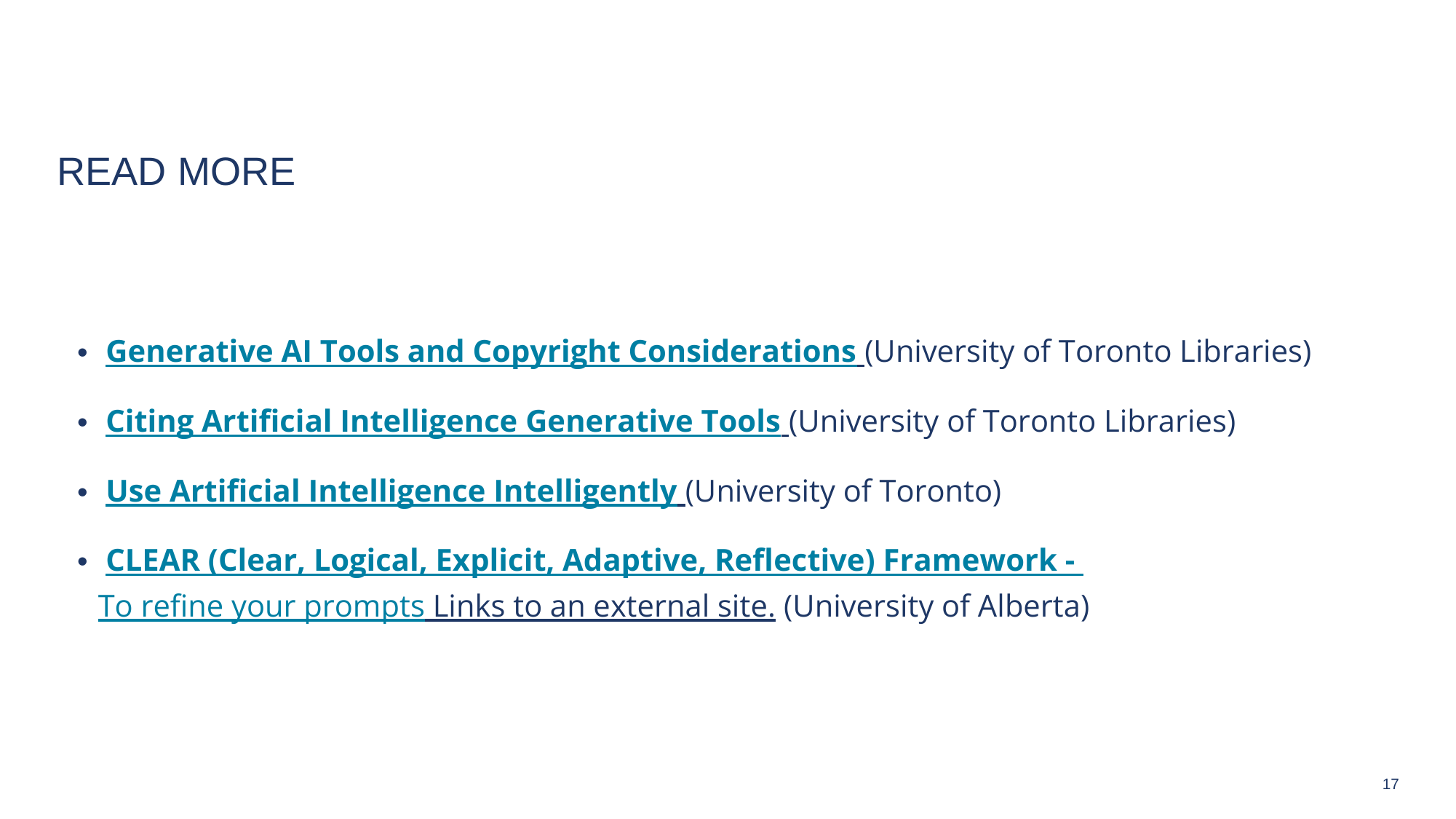

# Read more
 Generative AI Tools and Copyright Considerations (University of Toronto Libraries)
 Citing Artificial Intelligence Generative Tools (University of Toronto Libraries)
 Use Artificial Intelligence Intelligently (University of Toronto)
 CLEAR (Clear, Logical, Explicit, Adaptive, Reflective) Framework - To refine your prompts Links to an external site. (University of Alberta)
17